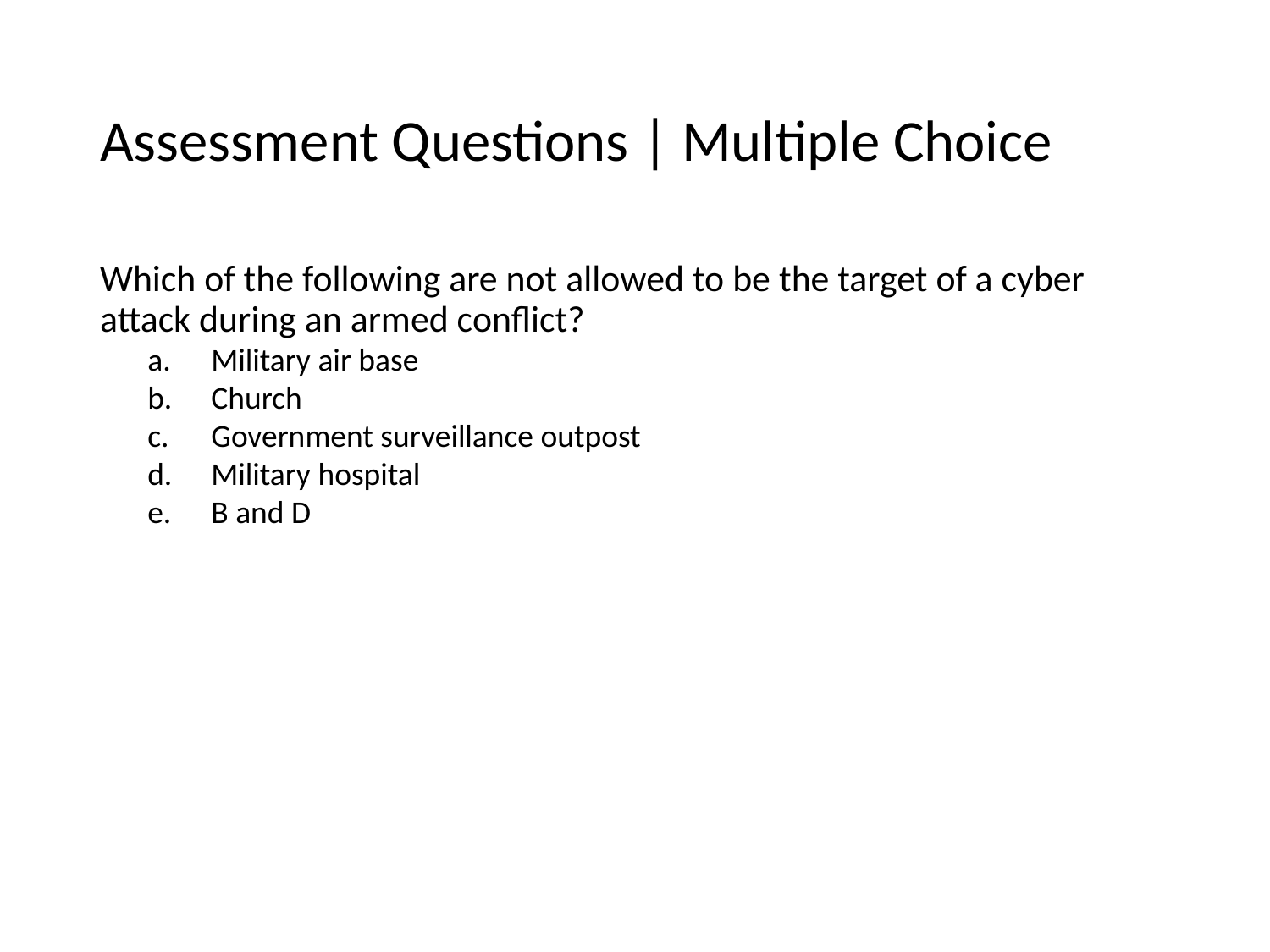

# Assessment Questions | Multiple Choice
Which of the following are not allowed to be the target of a cyber attack during an armed conflict?
Military air base
Church
Government surveillance outpost
Military hospital
B and D